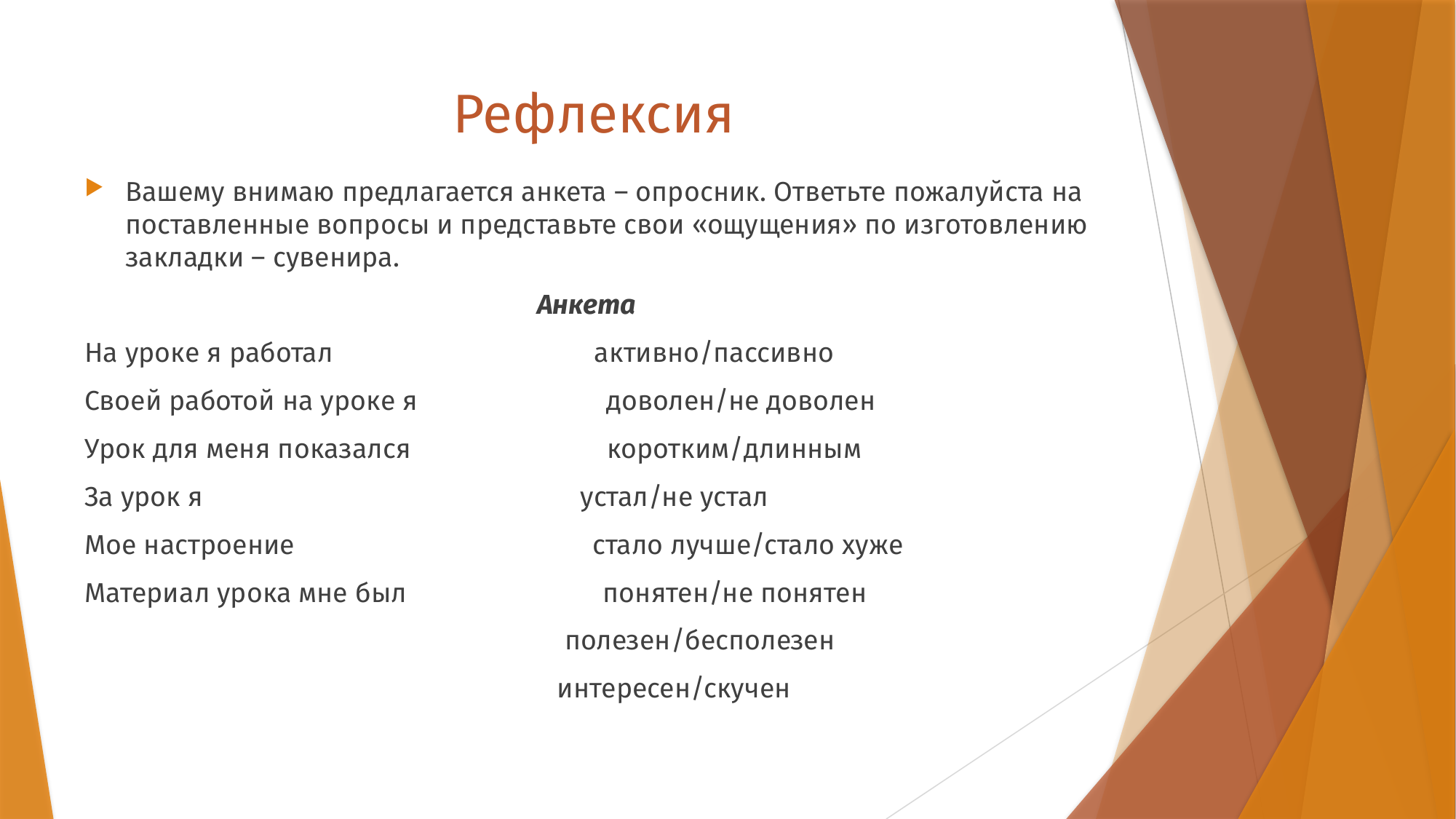

# Рефлексия
Вашему внимаю предлагается анкета – опросник. Ответьте пожалуйста на поставленные вопросы и представьте свои «ощущения» по изготовлению закладки – сувенира.
Анкета
На уроке я работал                                    активно/пассивно
Своей работой на уроке я                          доволен/не доволен
Урок для меня показался                           коротким/длинным
За урок я                                                    устал/не устал
Мое настроение                                         стало лучше/стало хуже
Материал урока мне был                           понятен/не понятен
                                                                  полезен/бесполезен
                                     интересен/скучен